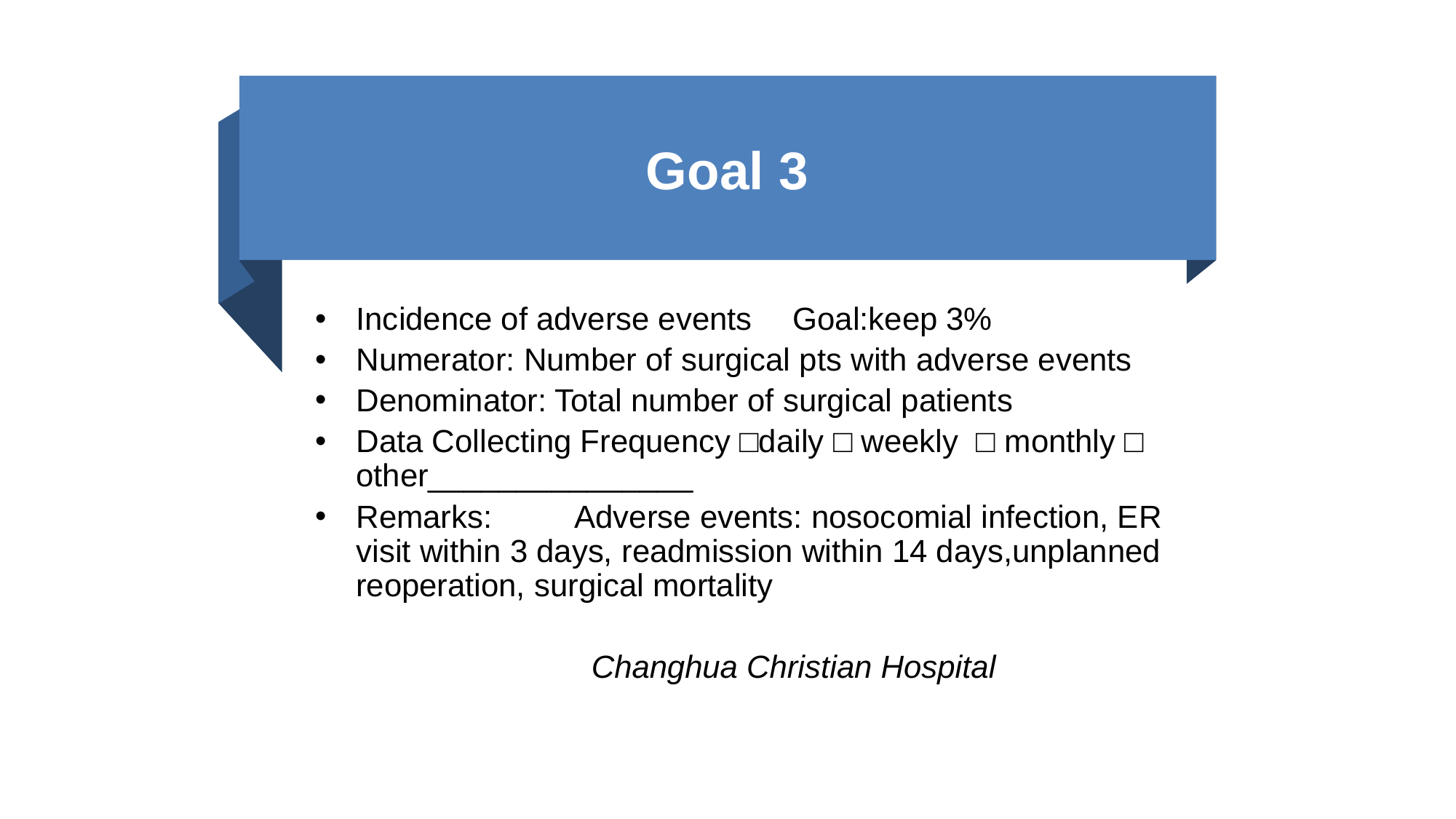

# Goal 3

Incidence of adverse events	Goal:keep 3%
Numerator: Number of surgical pts with adverse events
Denominator: Total number of surgical patients
Data Collecting Frequency □daily □ weekly  □ monthly □ other_______________
Remarks:	Adverse events: nosocomial infection, ER visit within 3 days, readmission within 14 days,unplanned reoperation, surgical mortality

                               Changhua Christian Hospital